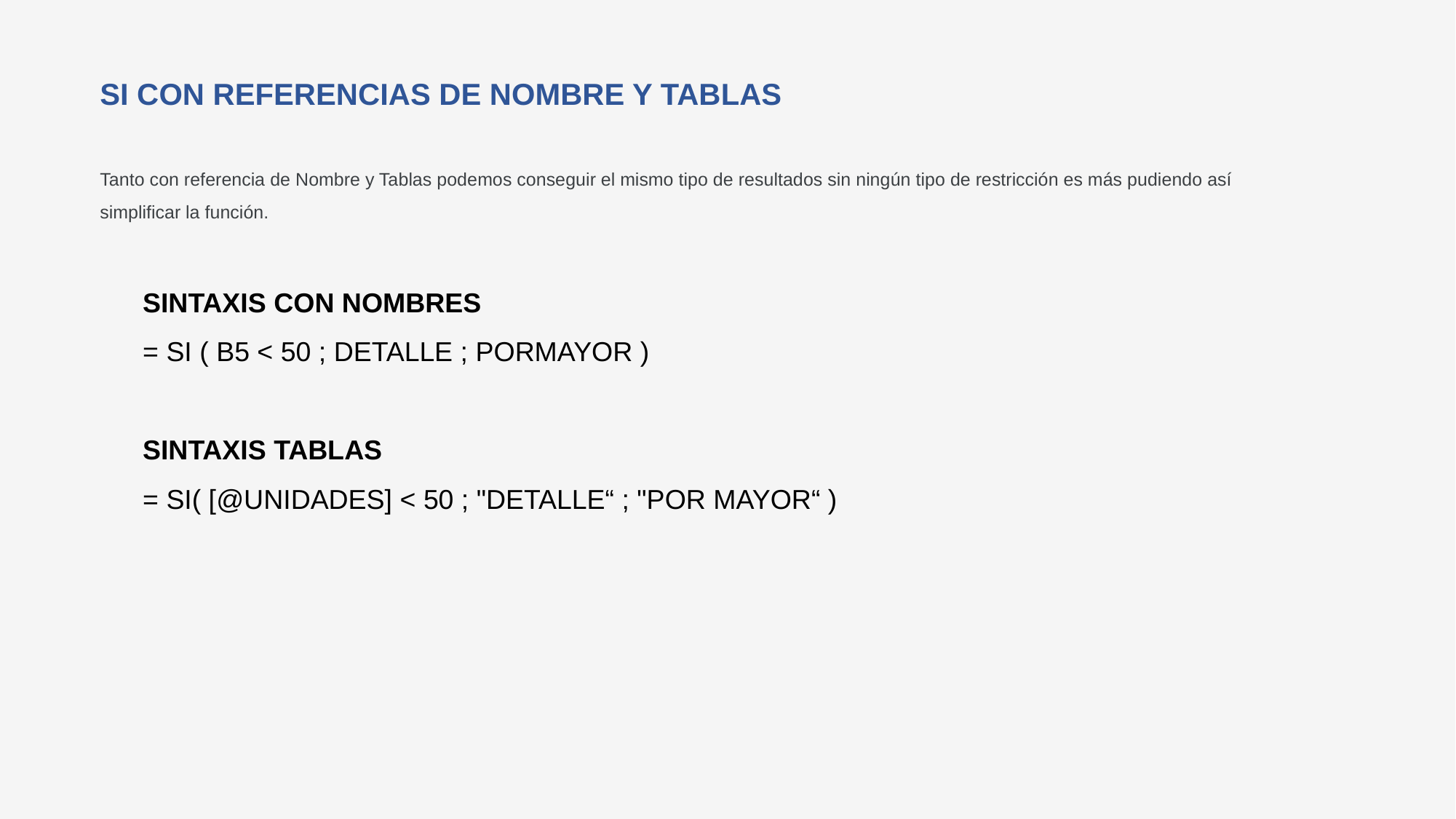

SI CON REFERENCIAS DE NOMBRE Y TABLAS
Tanto con referencia de Nombre y Tablas podemos conseguir el mismo tipo de resultados sin ningún tipo de restricción es más pudiendo así simplificar la función.
SINTAXIS CON NOMBRES
= SI ( B5 < 50 ; DETALLE ; PORMAYOR )

SINTAXIS TABLAS
= SI( [@UNIDADES] < 50 ; "DETALLE“ ; "POR MAYOR“ )